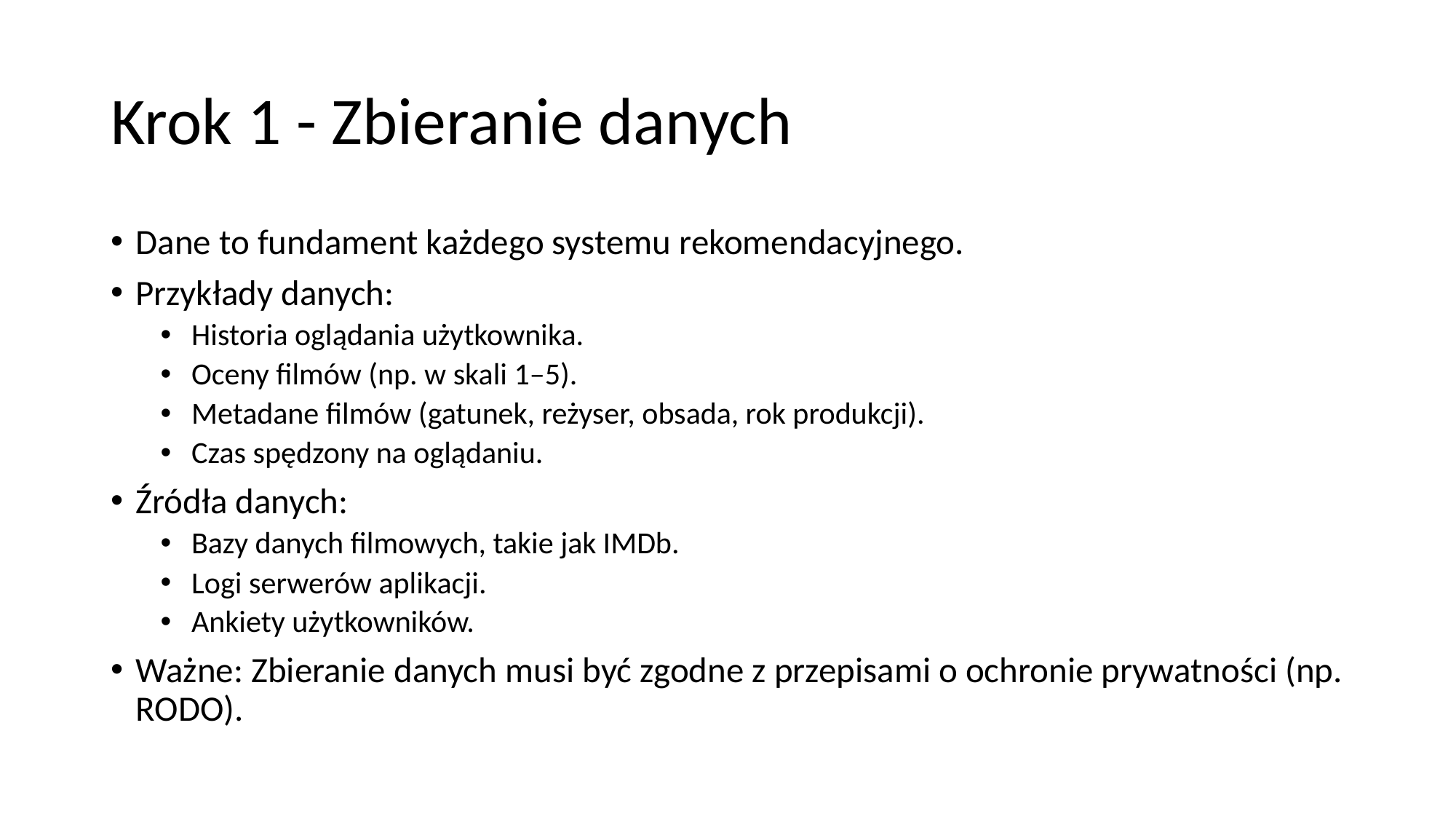

# Krok 1 - Zbieranie danych
Dane to fundament każdego systemu rekomendacyjnego.
Przykłady danych:
Historia oglądania użytkownika.
Oceny filmów (np. w skali 1–5).
Metadane filmów (gatunek, reżyser, obsada, rok produkcji).
Czas spędzony na oglądaniu.
Źródła danych:
Bazy danych filmowych, takie jak IMDb.
Logi serwerów aplikacji.
Ankiety użytkowników.
Ważne: Zbieranie danych musi być zgodne z przepisami o ochronie prywatności (np. RODO).